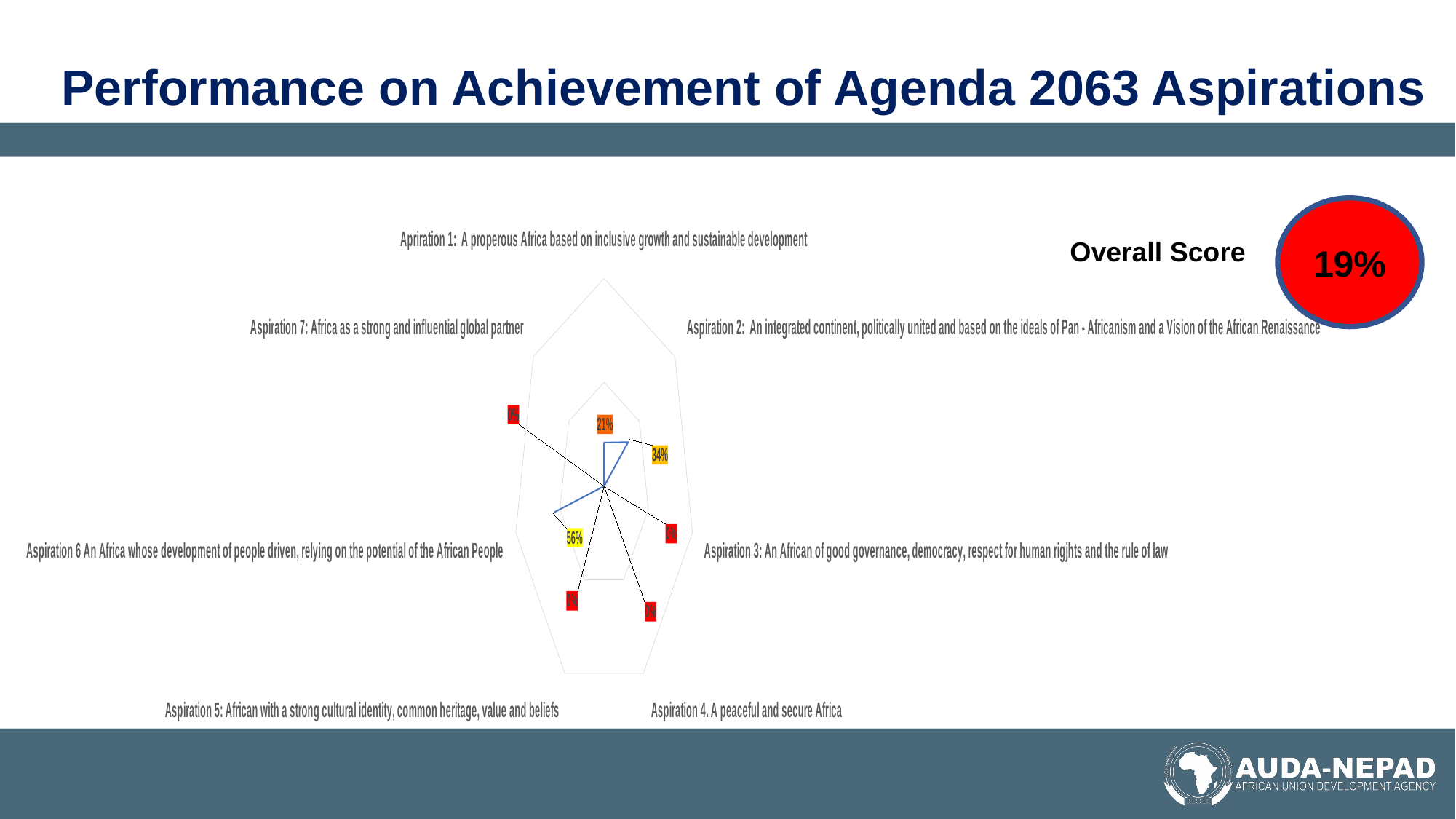

# Performance on Achievement of Agenda 2063 Aspirations

### Chart

| Category | Achievement |
|---|---|
| Apriration 1:  A properous Africa based on inclusive growth and sustainable development | 0.21 |
|  Aspiration 2:  An integrated continent, politically united and based on the ideals of Pan - Africanism and a Vision of the African Renaissance | 0.34 |
| Aspiration 3: An African of good governance, democracy, respect for human rigjhts and the rule of law | 0.0 |
|  Aspiration 4. A peaceful and secure Africa | 0.0 |
| Aspiration 5: African with a strong cultural identity, common heritage, value and beliefs | 0.0 |
| Aspiration 6 An Africa whose development of people driven, relying on the potential of the African People | 0.56 |
|  Aspiration 7: Africa as a strong and influential global partner | 0.0 |

19%
Overall Score